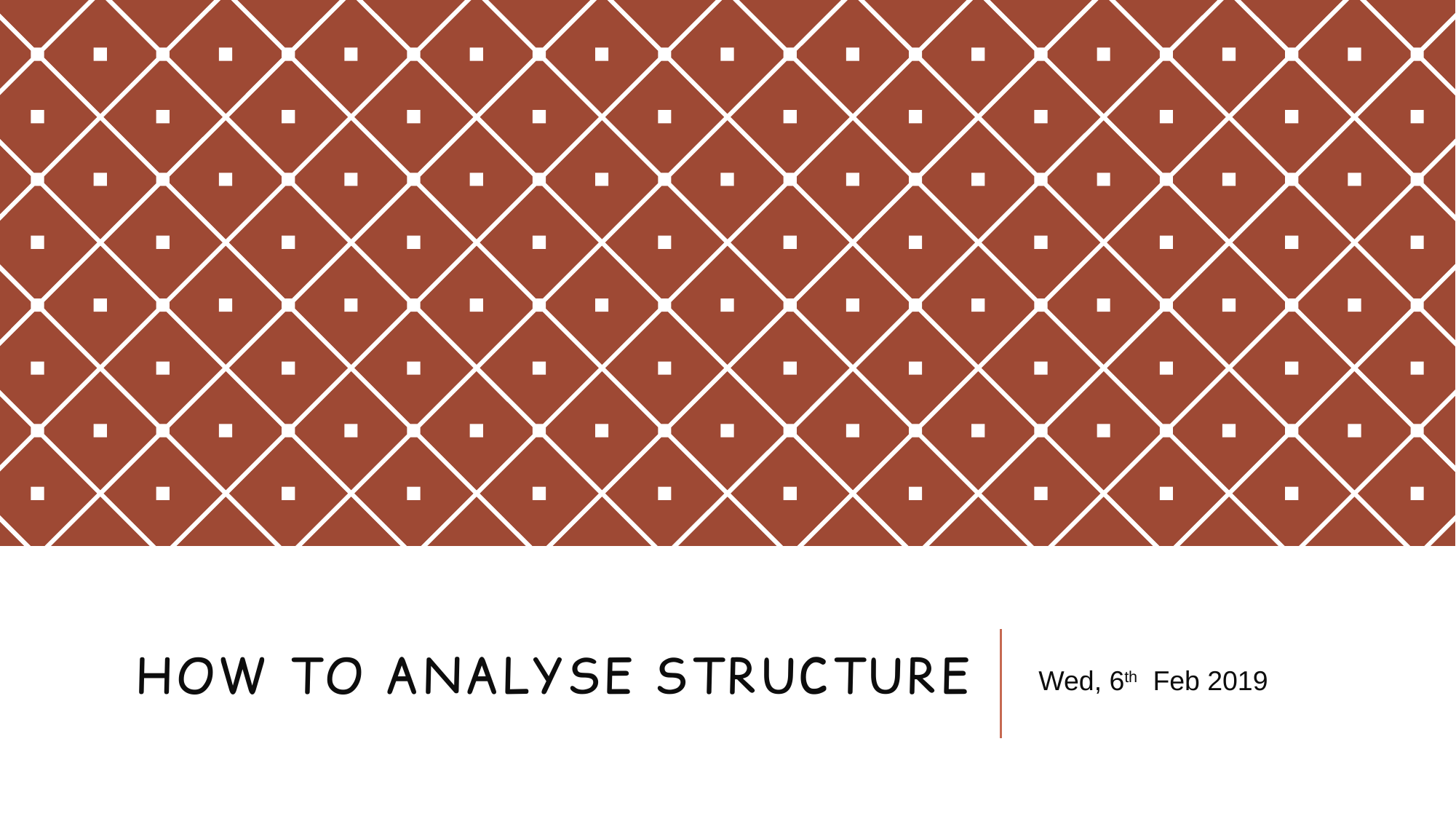

# How to analyse structure
Wed, 6th  Feb 2019